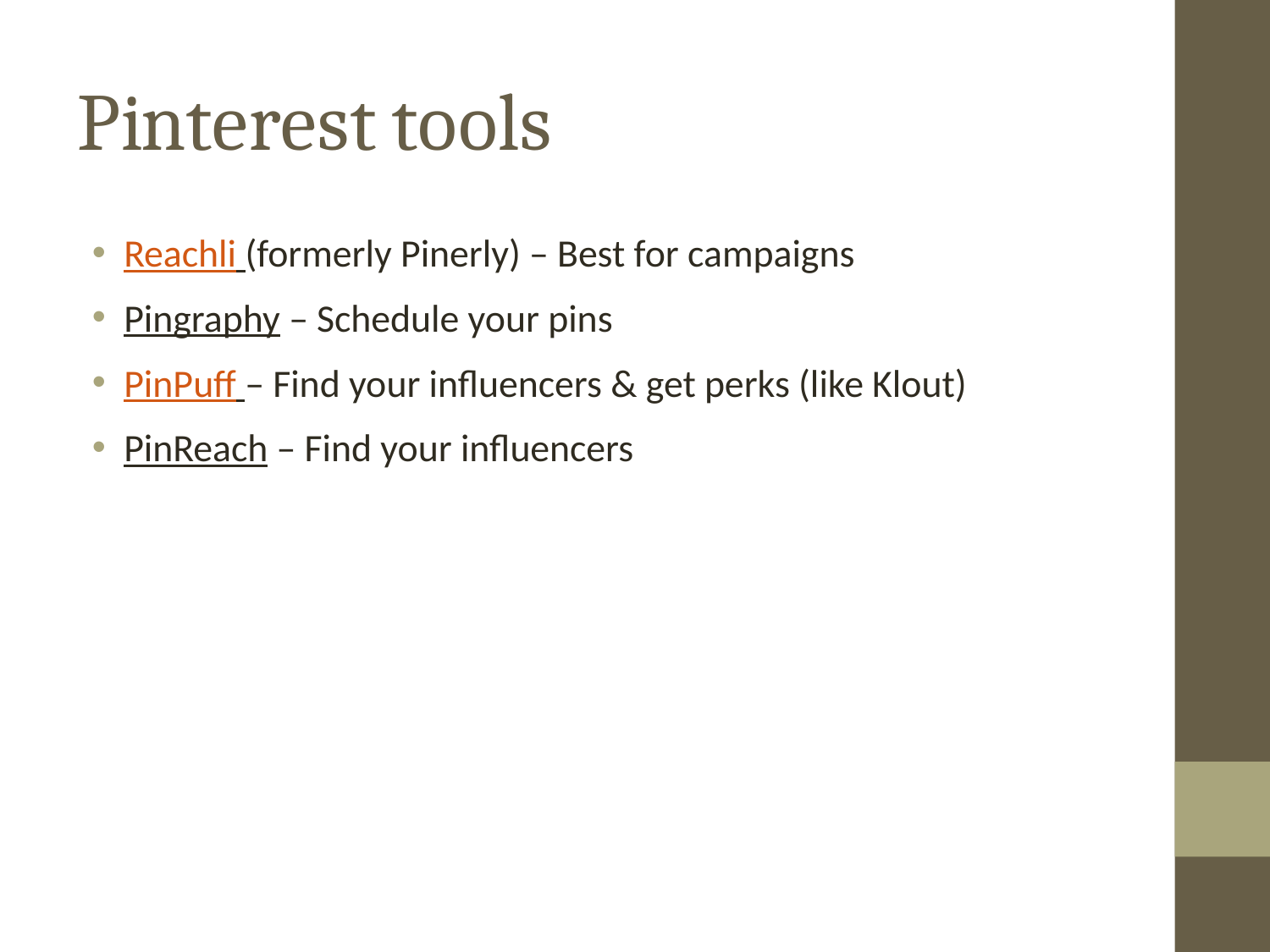

# Pinterest tools
Reachli (formerly Pinerly) – Best for campaigns
Pingraphy – Schedule your pins
PinPuff – Find your influencers & get perks (like Klout)
PinReach – Find your influencers